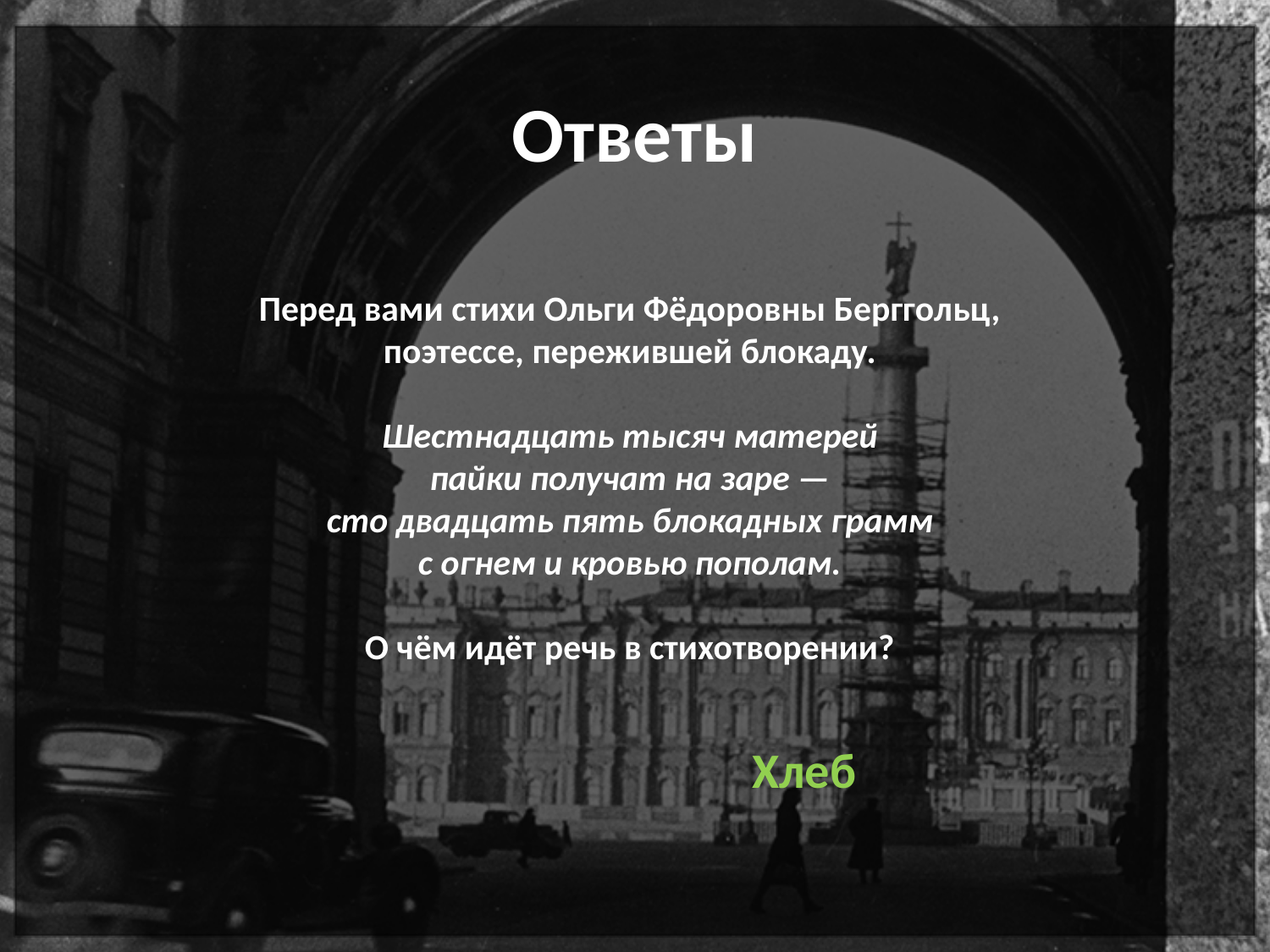

Ответы
Перед вами стихи Ольги Фёдоровны Берггольц, поэтессе, пережившей блокаду.

Шестнадцать тысяч матерей
пайки получат на заре —
сто двадцать пять блокадных грамм
с огнем и кровью пополам.

О чём идёт речь в стихотворении?
Хлеб